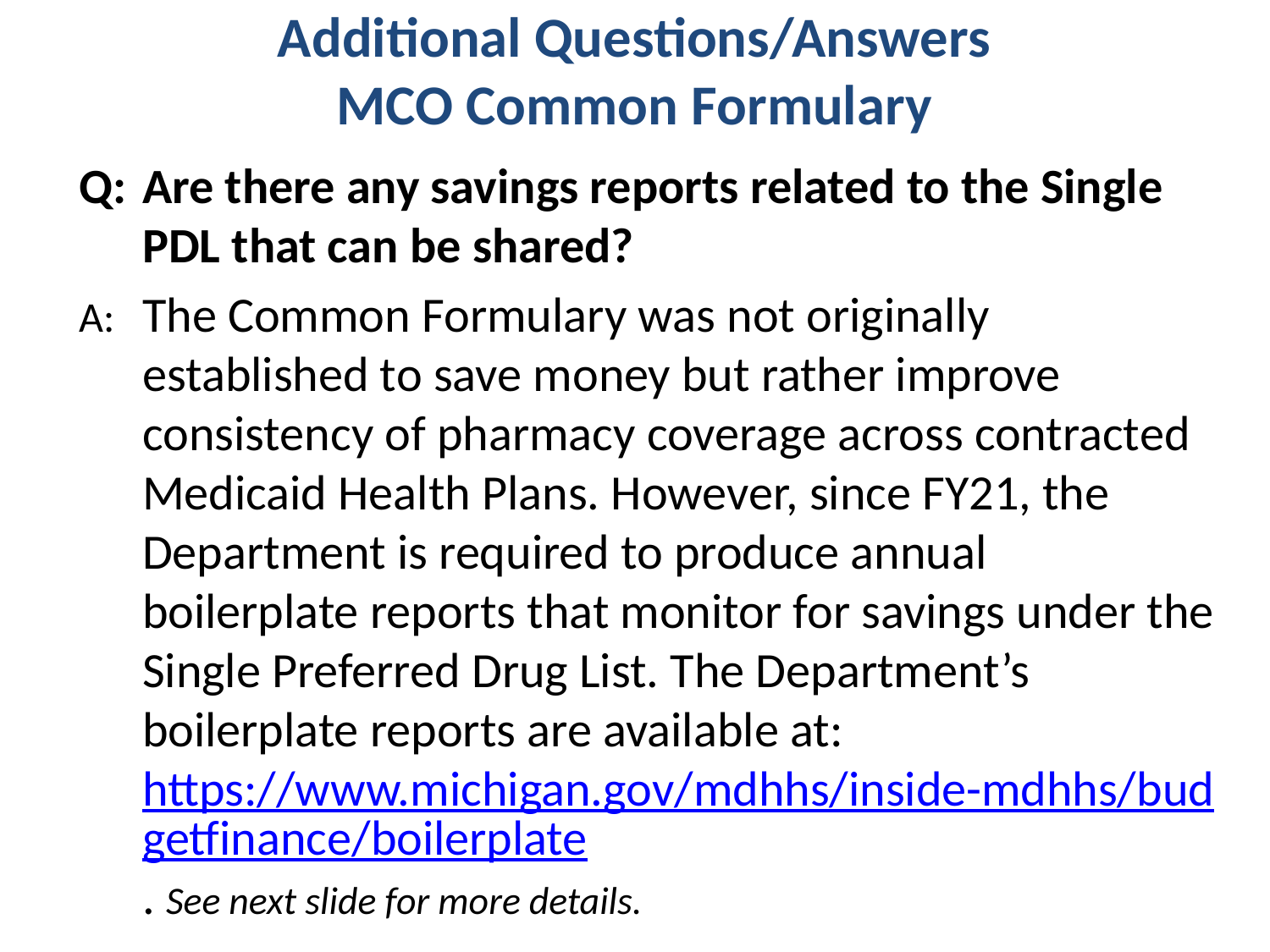

# Additional Questions/Answers MCO Common Formulary
Q:	Are there any savings reports related to the Single PDL that can be shared?
A:	The Common Formulary was not originally established to save money but rather improve consistency of pharmacy coverage across contracted Medicaid Health Plans. However, since FY21, the Department is required to produce annual boilerplate reports that monitor for savings under the Single Preferred Drug List. The Department’s boilerplate reports are available at: https://www.michigan.gov/mdhhs/inside-mdhhs/budgetfinance/boilerplate. See next slide for more details.